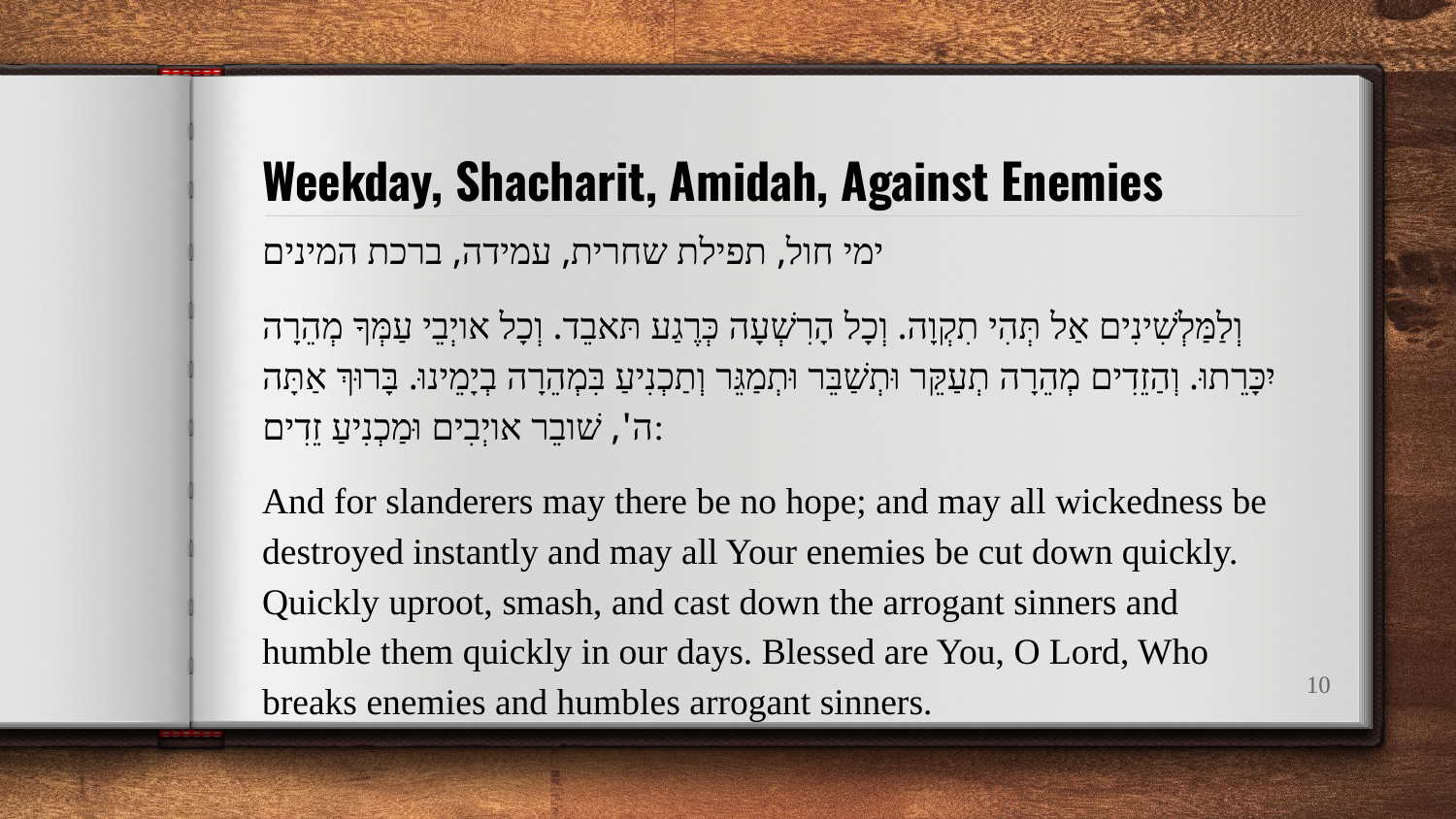

# Weekday, Shacharit, Amidah, Against Enemies
ימי חול, תפילת שחרית, עמידה, ברכת המינים
וְלַמַּלְשִׁינִים אַל תְּהִי תִקְוָה. וְכָל הָרִשְׁעָה כְּרֶגַע תּאבֵד. וְכָל אויְבֵי עַמְּךָ מְהֵרָה יִכָּרֵתוּ. וְהַזֵדִים מְהֵרָה תְעַקֵּר וּתְשַׁבֵּר וּתְמַגֵּר וְתַכְנִיעַ בִּמְהֵרָה בְיָמֵינוּ. בָּרוּךְ אַתָּה ה', שׁובֵר אויְבִים וּמַכְנִיעַ זֵדִים:
And for slanderers may there be no hope; and may all wickedness be destroyed instantly and may all Your enemies be cut down quickly. Quickly uproot, smash, and cast down the arrogant sinners and humble them quickly in our days. Blessed are You, O Lord, Who breaks enemies and humbles arrogant sinners.

10